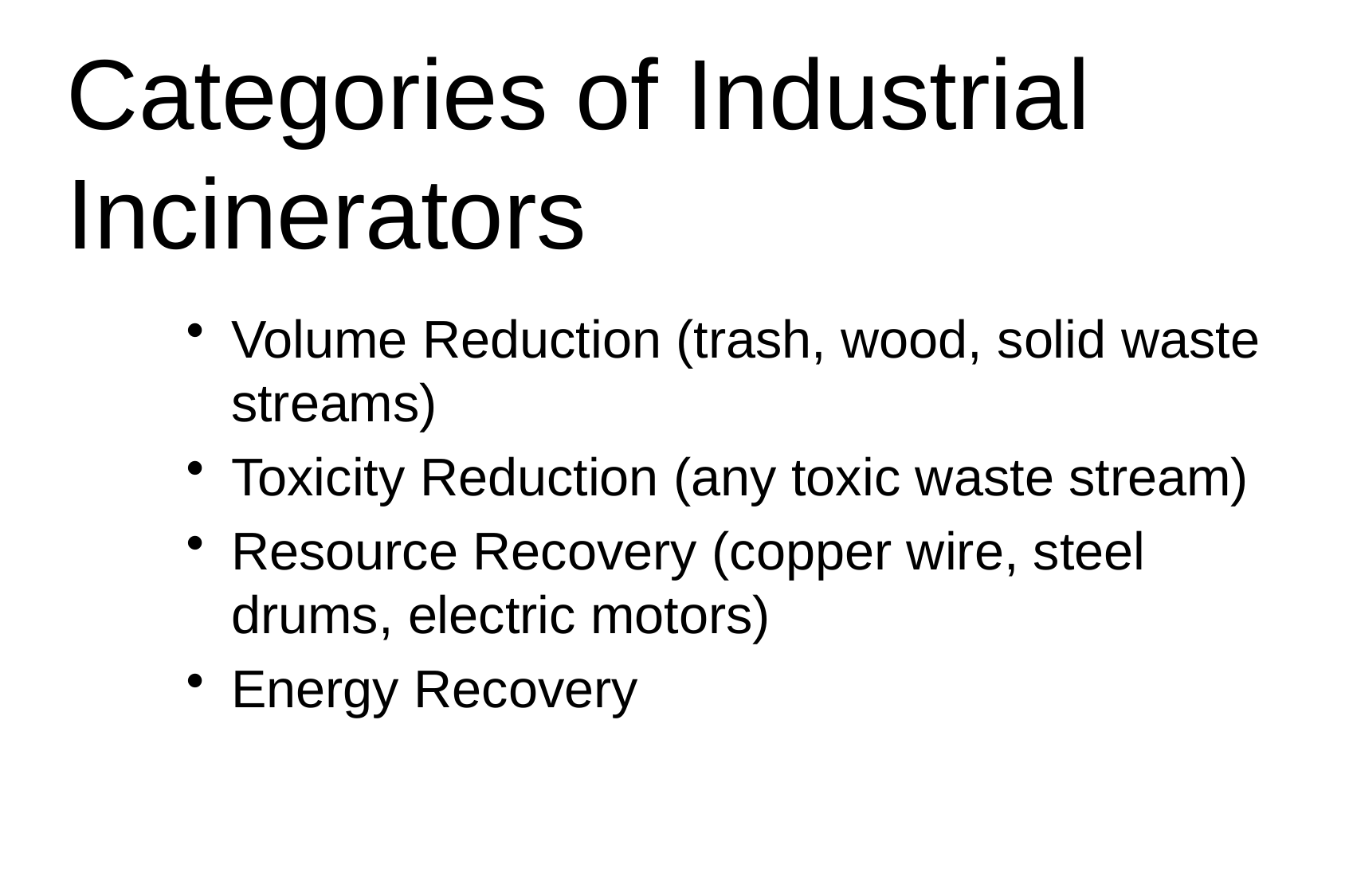

# Categories of Industrial Incinerators
Volume Reduction (trash, wood, solid waste streams)
Toxicity Reduction (any toxic waste stream)
Resource Recovery (copper wire, steel drums, electric motors)
Energy Recovery